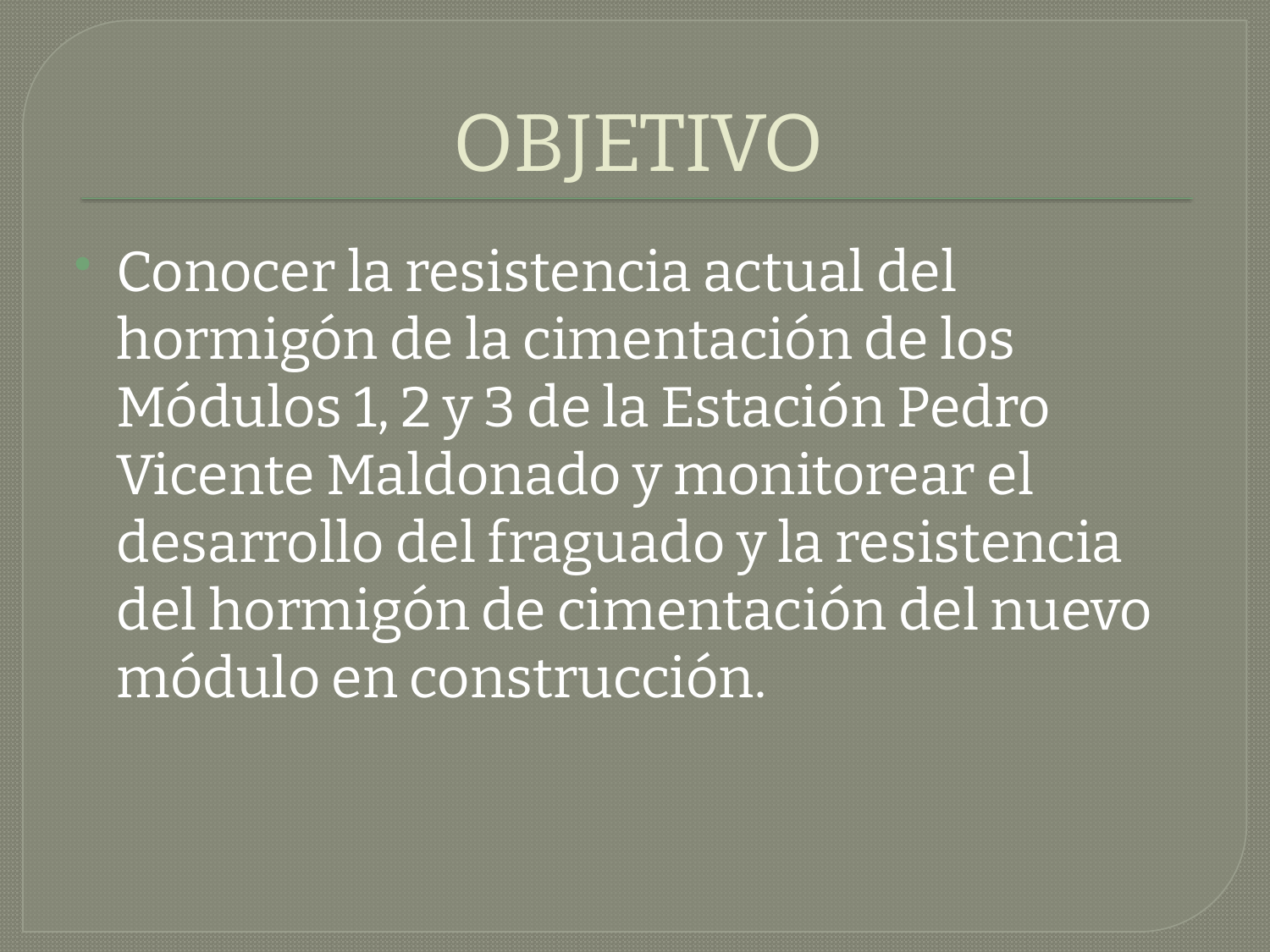

# OBJETIVO
Conocer la resistencia actual del hormigón de la cimentación de los Módulos 1, 2 y 3 de la Estación Pedro Vicente Maldonado y monitorear el desarrollo del fraguado y la resistencia del hormigón de cimentación del nuevo módulo en construcción.